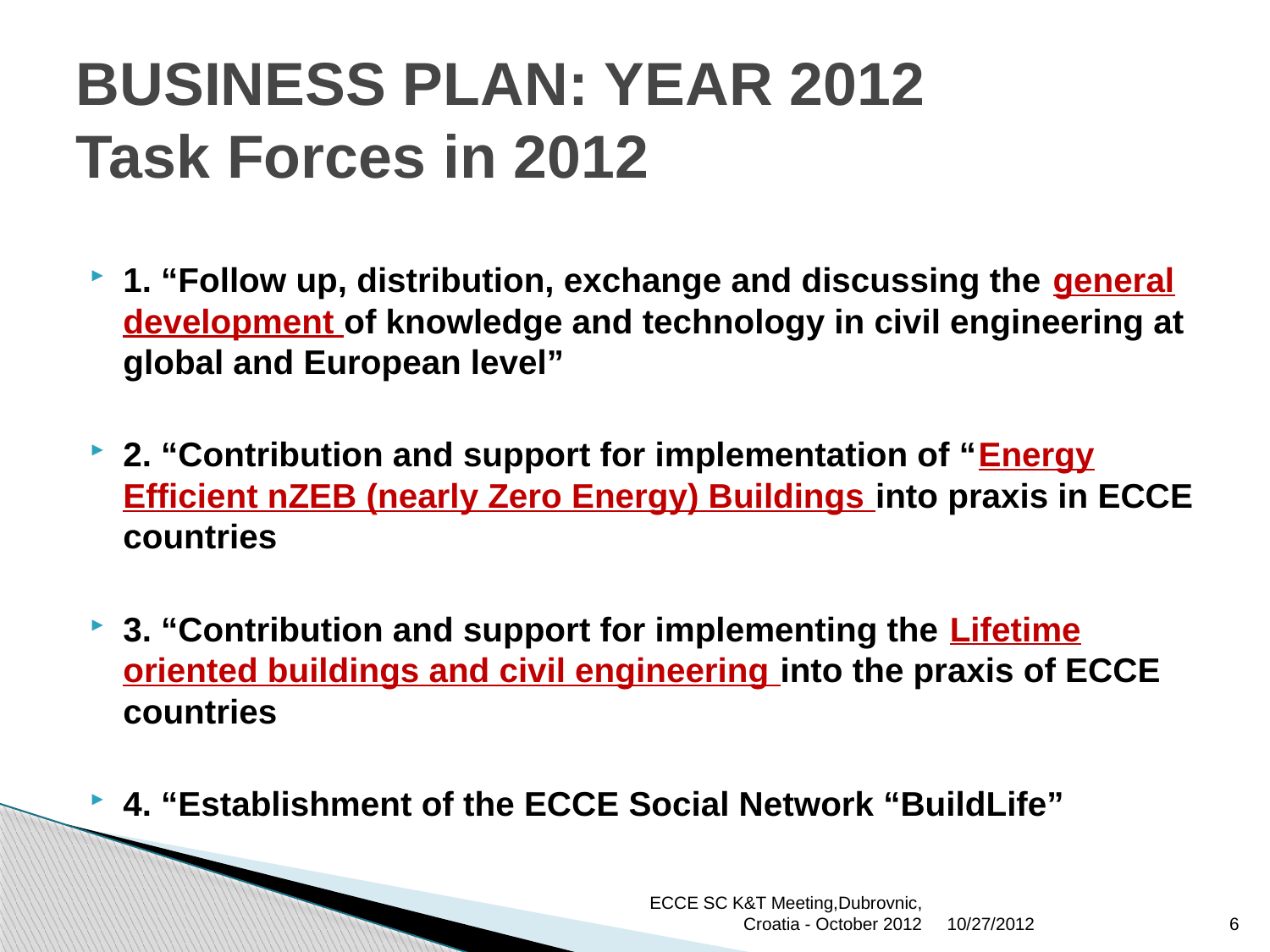

# BUSINESS PLAN: YEAR 2012 Task Forces in 2012

1. “Follow up, distribution, exchange and discussing the general development of knowledge and technology in civil engineering at global and European level”

2. “Contribution and support for implementation of “Energy Efficient nZEB (nearly Zero Energy) Buildings into praxis in ECCE countries

3. “Contribution and support for implementing the Lifetime oriented buildings and civil engineering into the praxis of ECCE countries

4. “Establishment of the ECCE Social Network “BuildLife”

ECCE SC K&T Meeting,Dubrovnic, Croatia - October 2012
10/27/2012
6